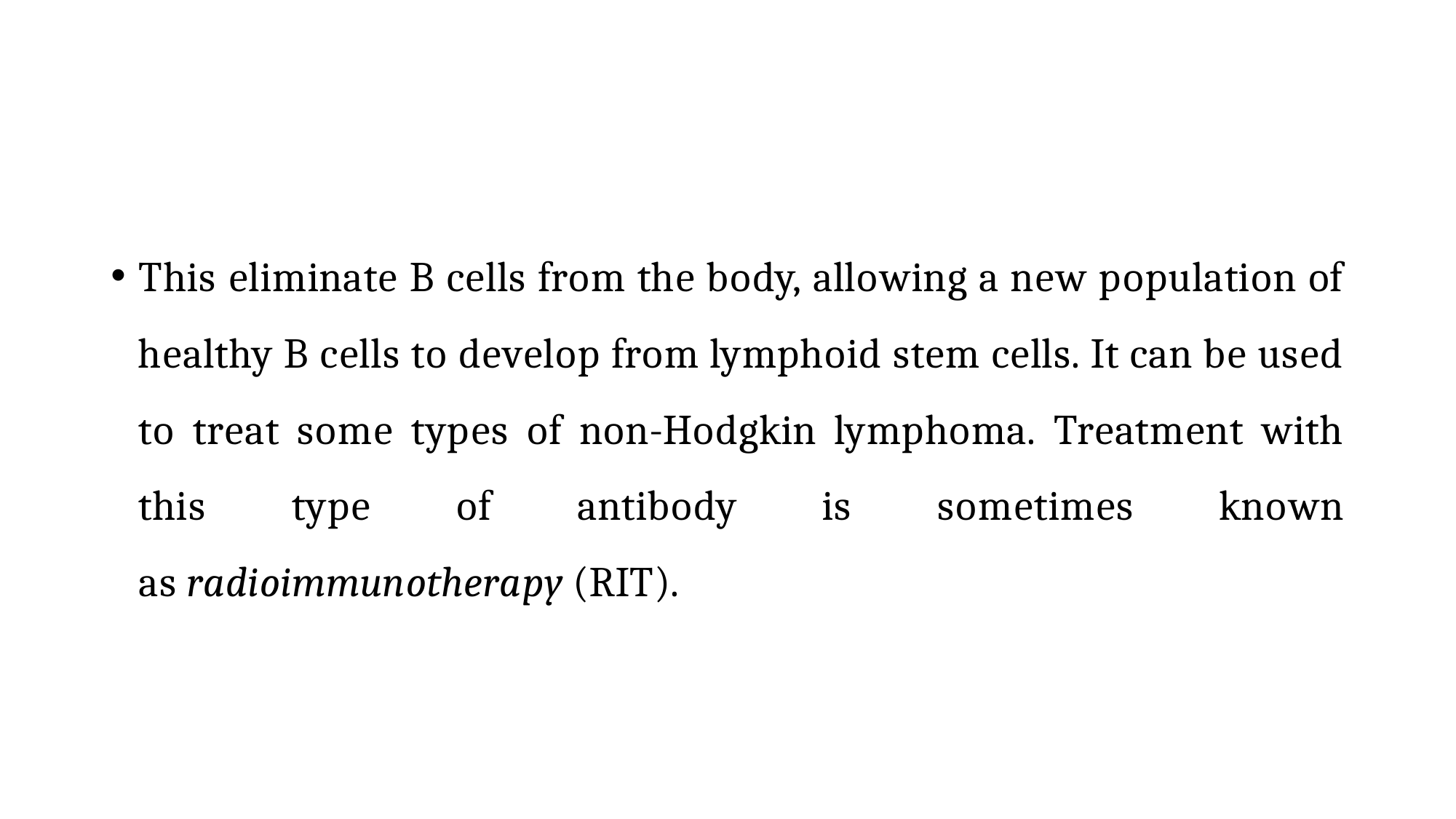

This eliminate B cells from the body, allowing a new population of healthy B cells to develop from lymphoid stem cells. It can be used to treat some types of non-Hodgkin lymphoma. Treatment with this type of antibody is sometimes known as radioimmunotherapy (RIT).